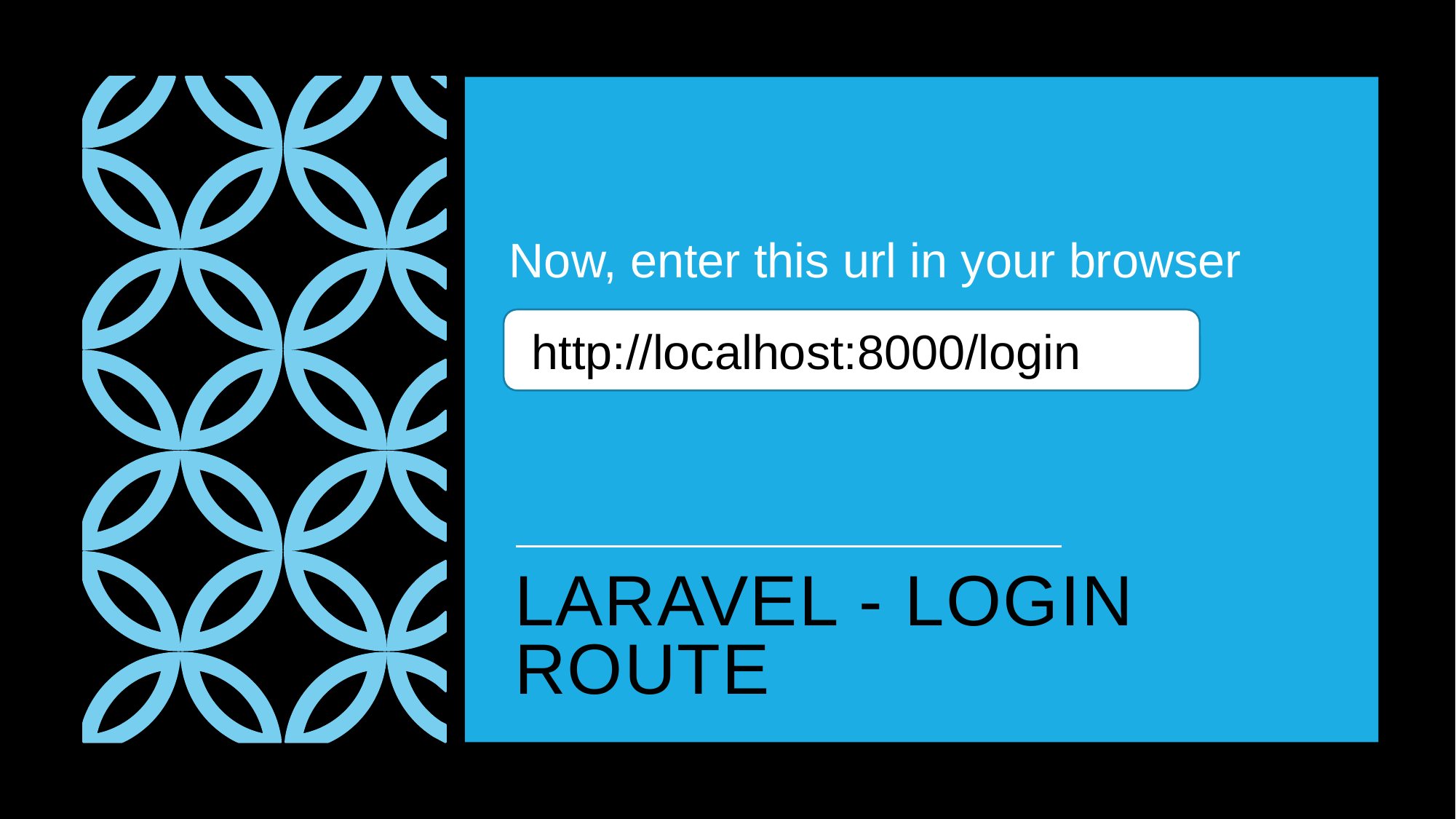

Now, enter this url in your browser

 http://localhost:8000/login
# LARAVEL - LOGIN ROUTE